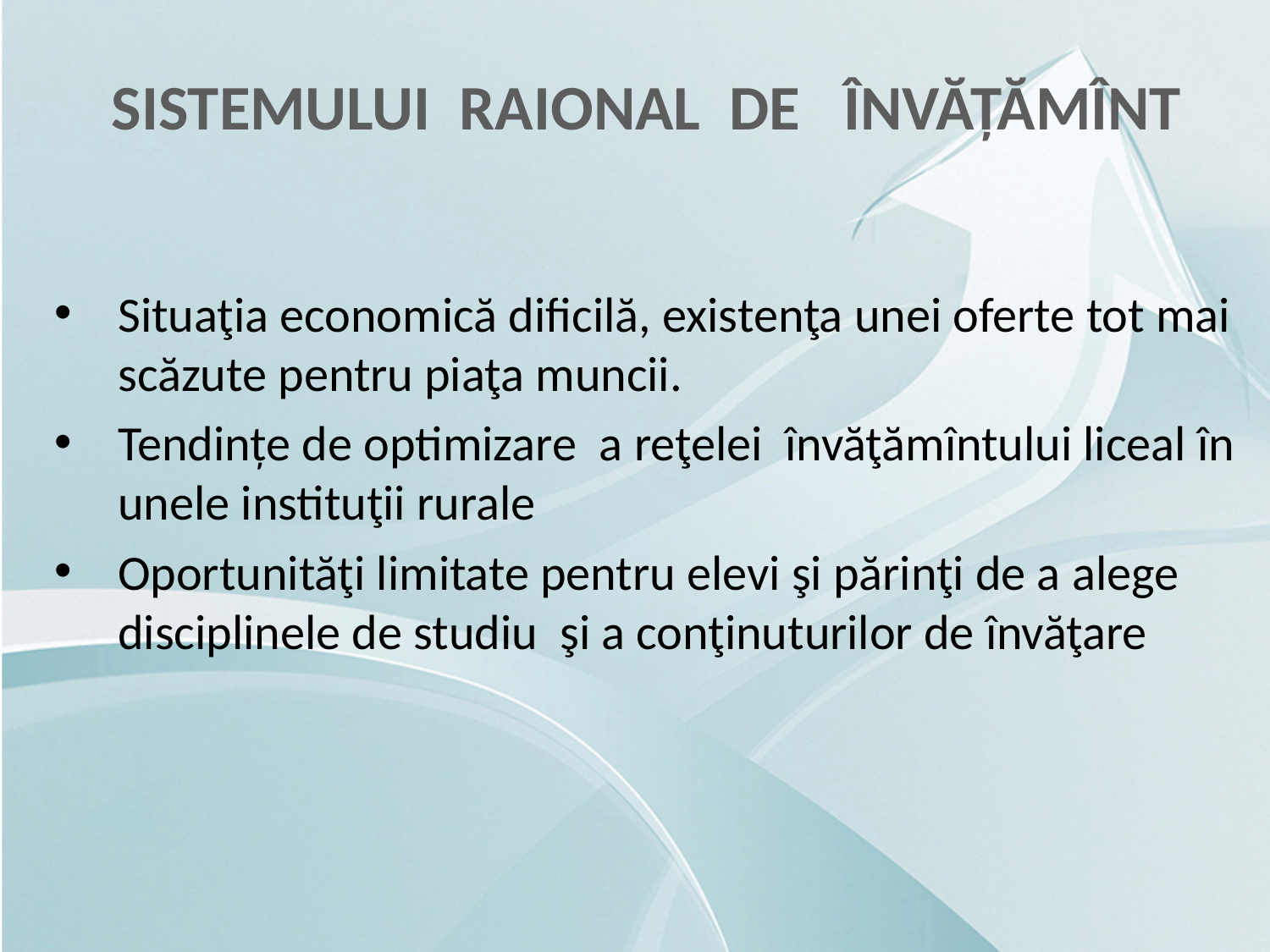

SISTEMULUI  RAIONAL  DE   ÎNVĂȚĂMÎNT
Situaţia economică dificilă, existenţa unei oferte tot mai scăzute pentru piaţa muncii.
Tendințe de optimizare  a reţelei  învăţămîntului liceal în unele instituţii rurale
Oportunităţi limitate pentru elevi şi părinţi de a alege disciplinele de studiu  şi a conţinuturilor de învăţare